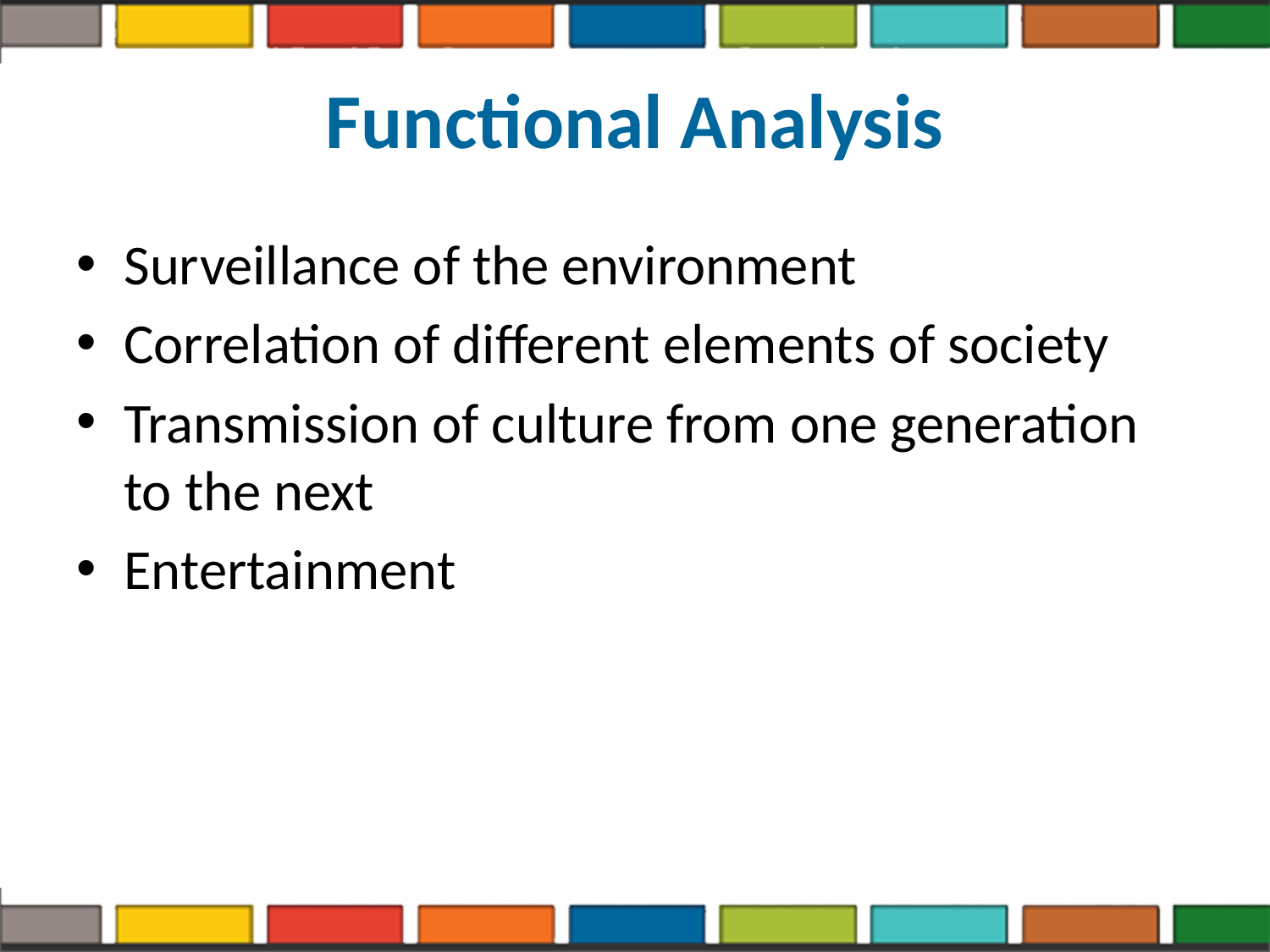

# Functional Analysis
Surveillance of the environment
Correlation of different elements of society
Transmission of culture from one generation to the next
Entertainment